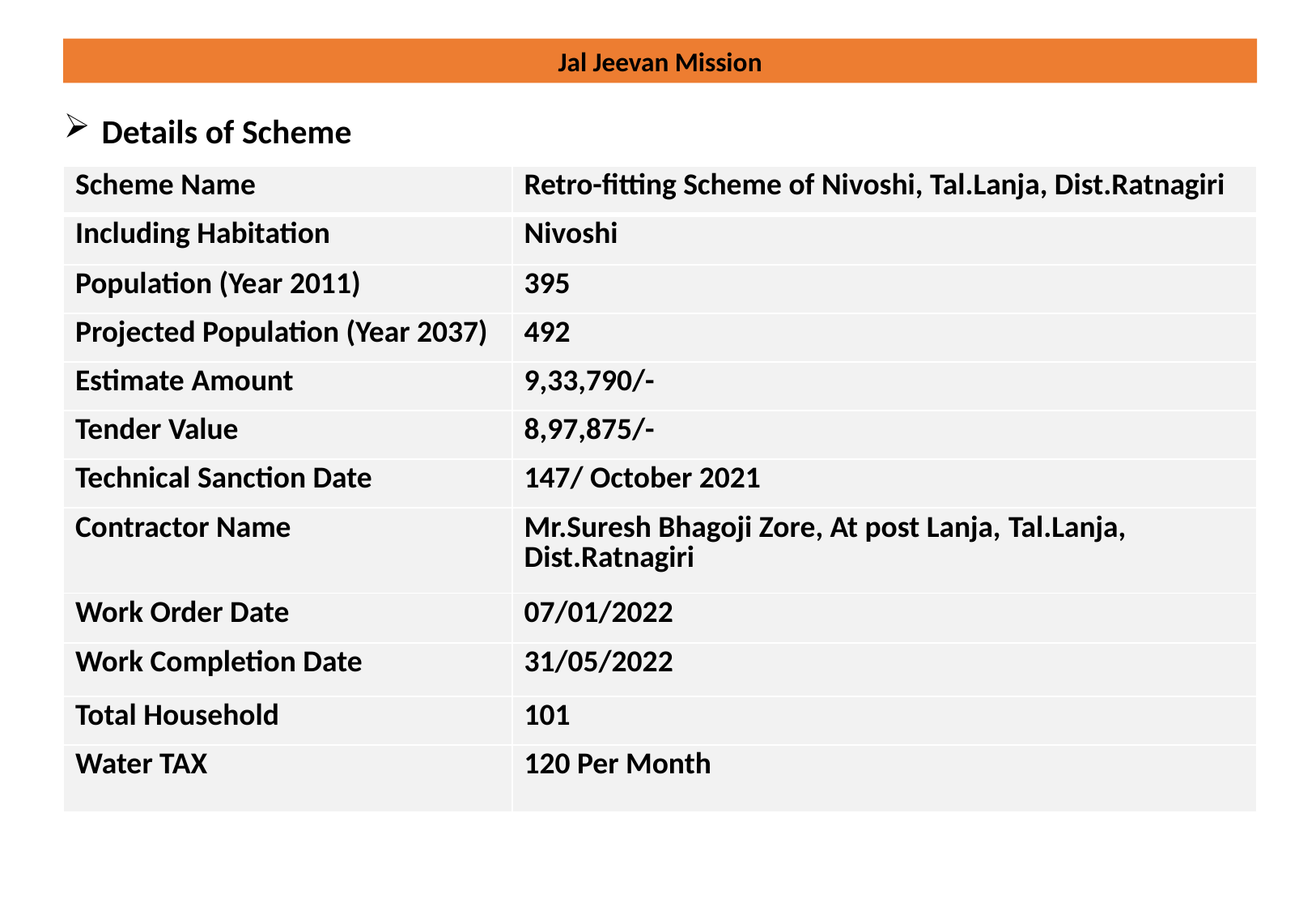

Jal Jeevan Mission
Details of Scheme
| Scheme Name | Retro-fitting Scheme of Nivoshi, Tal.Lanja, Dist.Ratnagiri |
| --- | --- |
| Including Habitation | Nivoshi |
| Population (Year 2011) | 395 |
| Projected Population (Year 2037) | 492 |
| Estimate Amount | 9,33,790/- |
| Tender Value | 8,97,875/- |
| Technical Sanction Date | 147/ October 2021 |
| Contractor Name | Mr.Suresh Bhagoji Zore, At post Lanja, Tal.Lanja, Dist.Ratnagiri |
| Work Order Date | 07/01/2022 |
| Work Completion Date | 31/05/2022 |
| Total Household | 101 |
| Water TAX | 120 Per Month |